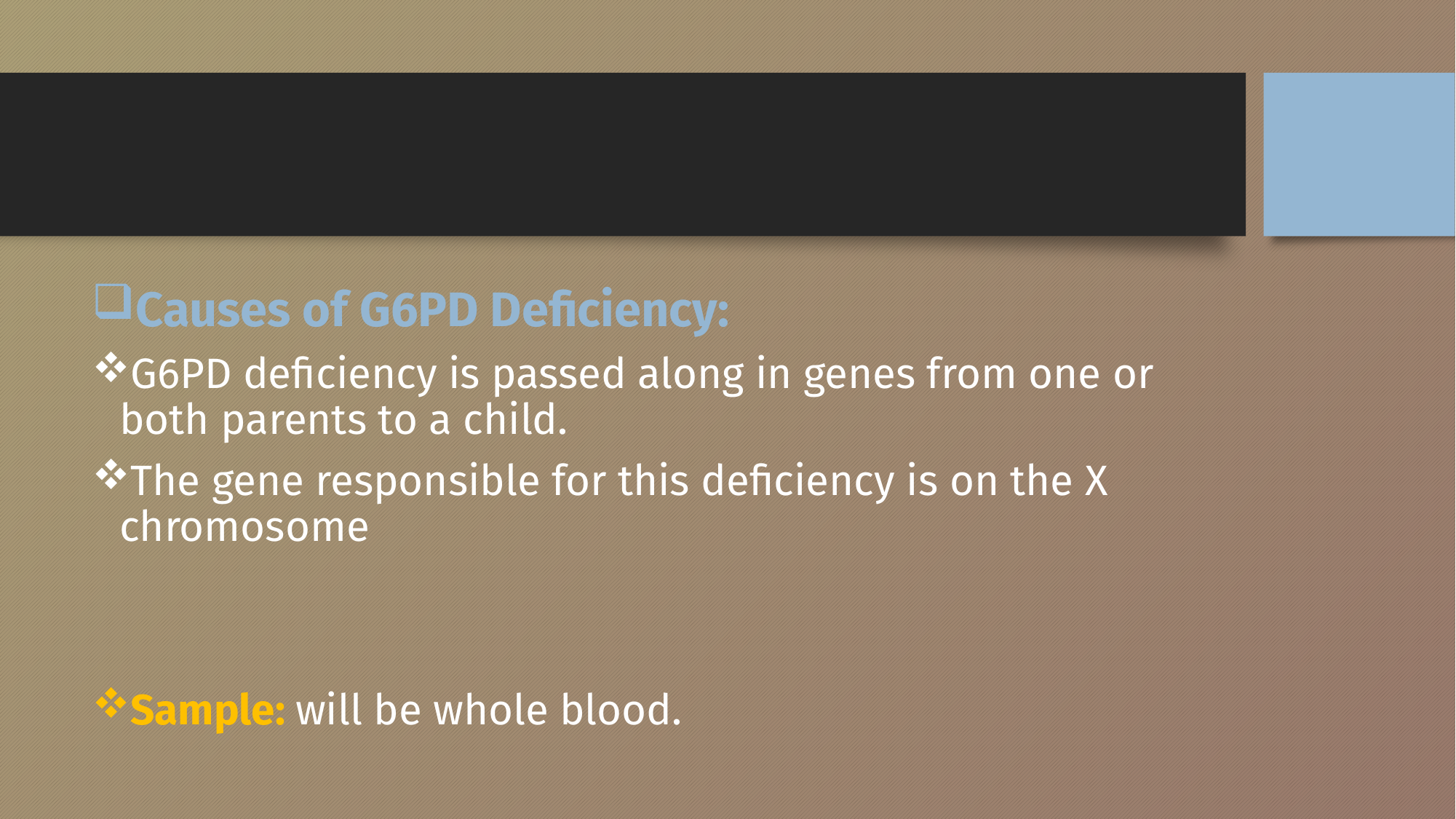

#
Causes of G6PD Deficiency:
G6PD deficiency is passed along in genes from one or both parents to a child.
The gene responsible for this deficiency is on the X chromosome

Sample: will be whole blood.